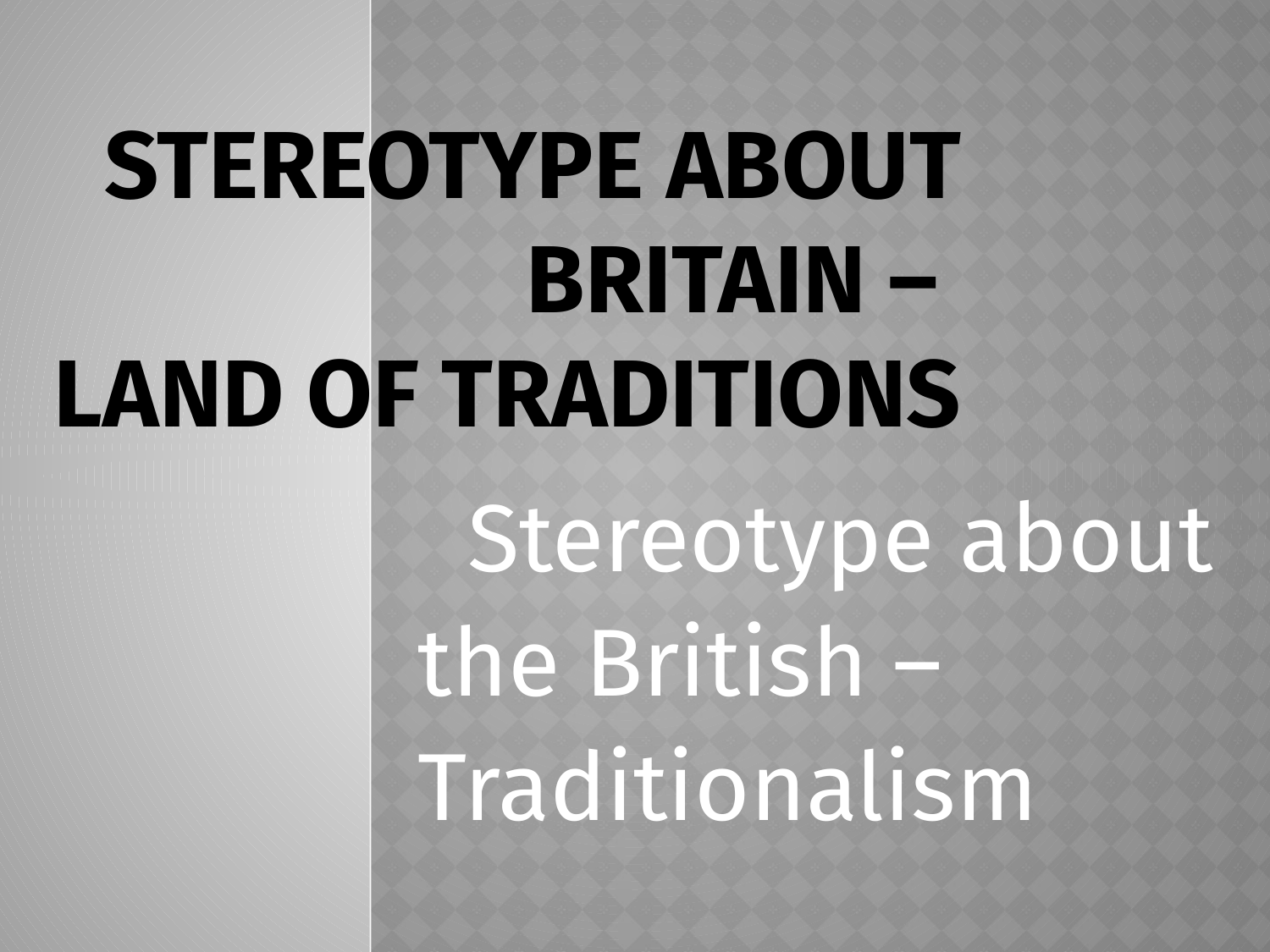

# Stereotype about Britain – Land of Traditions
Stereotype about
	the British –
	Traditionalism